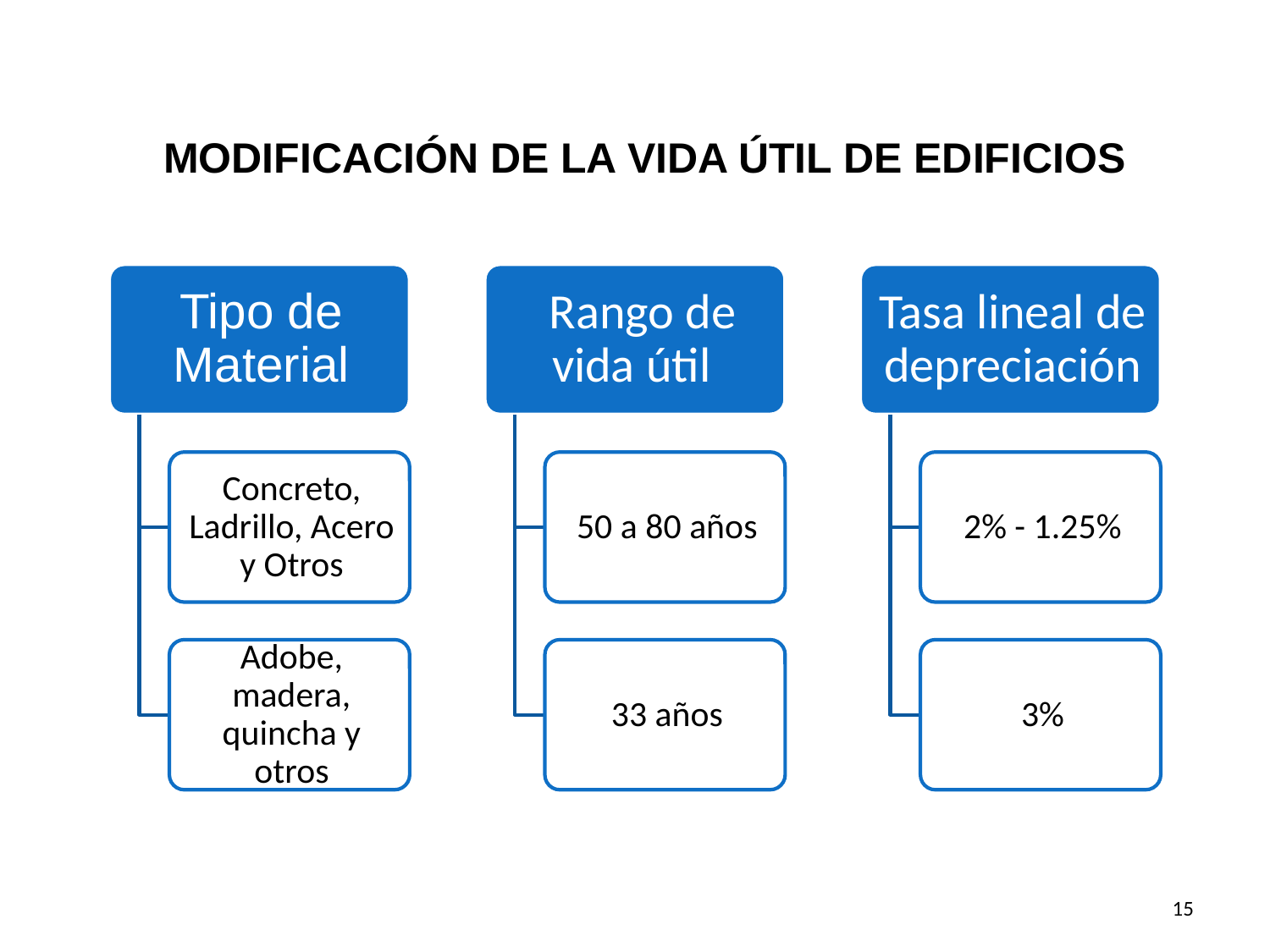

MODIFICACIÓN DE LA VIDA ÚTIL DE EDIFICIOS
Tipo de Material
Concreto, Ladrillo, Acero y Otros
Adobe, madera, quincha y otros
 Rango de vida útil
50 a 80 años
33 años
Tasa lineal de depreciación
2% - 1.25%
3%
15